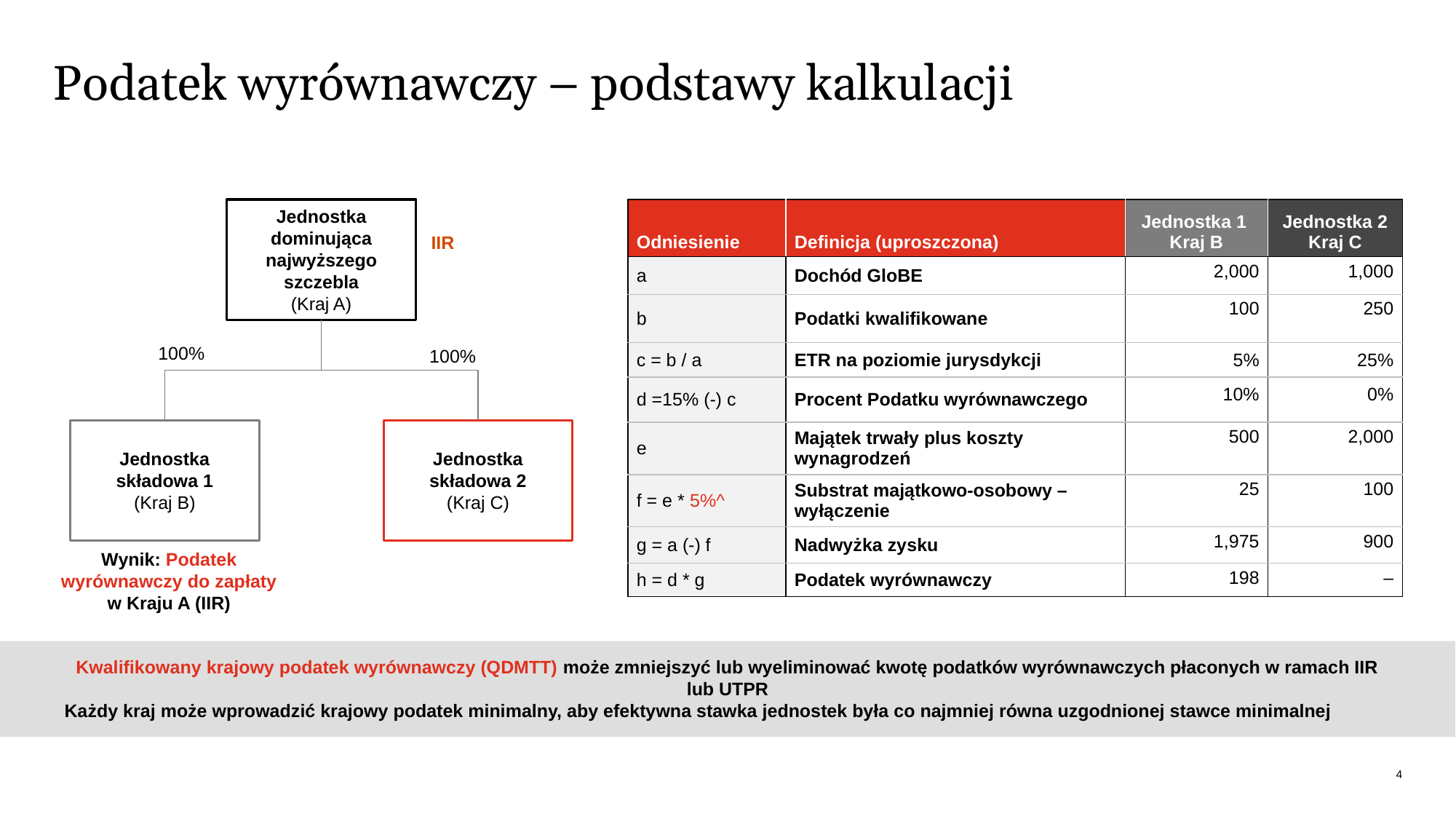

# Podatek wyrównawczy – podstawy kalkulacji
Jednostka dominująca najwyższego szczebla
(Kraj A)
| Odniesienie | Definicja (uproszczona) | Jednostka 1 Kraj B | Jednostka 2 Kraj C |
| --- | --- | --- | --- |
| a | Dochód GloBE | 2,000 | 1,000 |
| b | Podatki kwalifikowane | 100 | 250 |
| c = b / a | ETR na poziomie jurysdykcji | 5% | 25% |
| d =15% (-) c | Procent Podatku wyrównawczego | 10% | 0% |
| e | Majątek trwały plus koszty wynagrodzeń | 500 | 2,000 |
| f = e \* 5%^ | Substrat majątkowo-osobowy – wyłączenie | 25 | 100 |
| g = a (-) f | Nadwyżka zysku | 1,975 | 900 |
| h = d \* g | Podatek wyrównawczy | 198 | – |
IIR
100%
100%
Jednostka składowa 1
(Kraj B)
Jednostka składowa 2
(Kraj C)
Wynik: Podatek wyrównawczy do zapłaty w Kraju A (IIR)
Kwalifikowany krajowy podatek wyrównawczy (QDMTT) może zmniejszyć lub wyeliminować kwotę podatków wyrównawczych płaconych w ramach IIR lub UTPR
Każdy kraj może wprowadzić krajowy podatek minimalny, aby efektywna stawka jednostek była co najmniej równa uzgodnionej stawce minimalnej
4